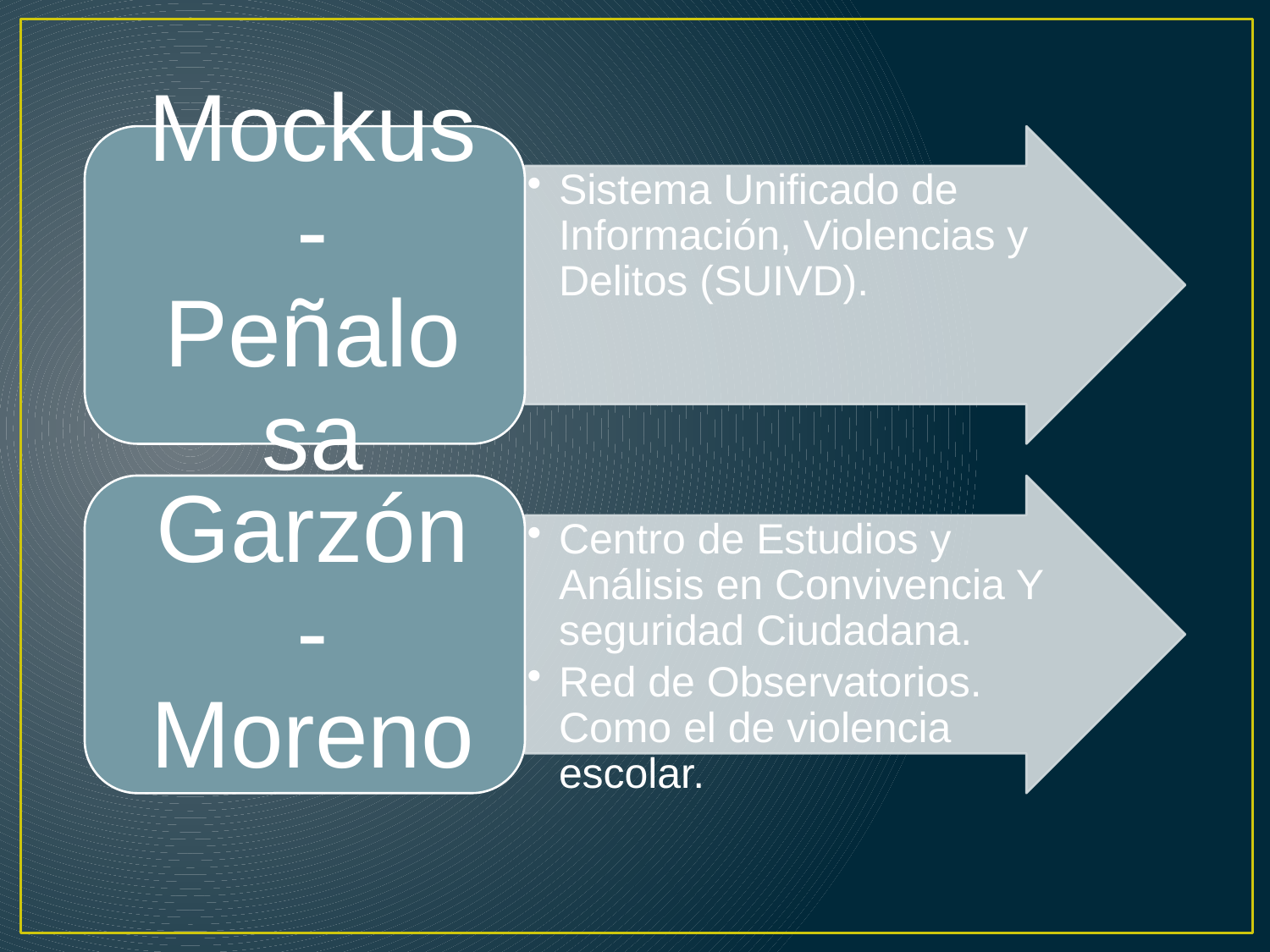

Sistema Unificado de Información, Violencias y Delitos (SUIVD).
Mockus-Peñalosa
Centro de Estudios y Análisis en Convivencia Y seguridad Ciudadana.
Red de Observatorios. Como el de violencia escolar.
Garzón-Moreno